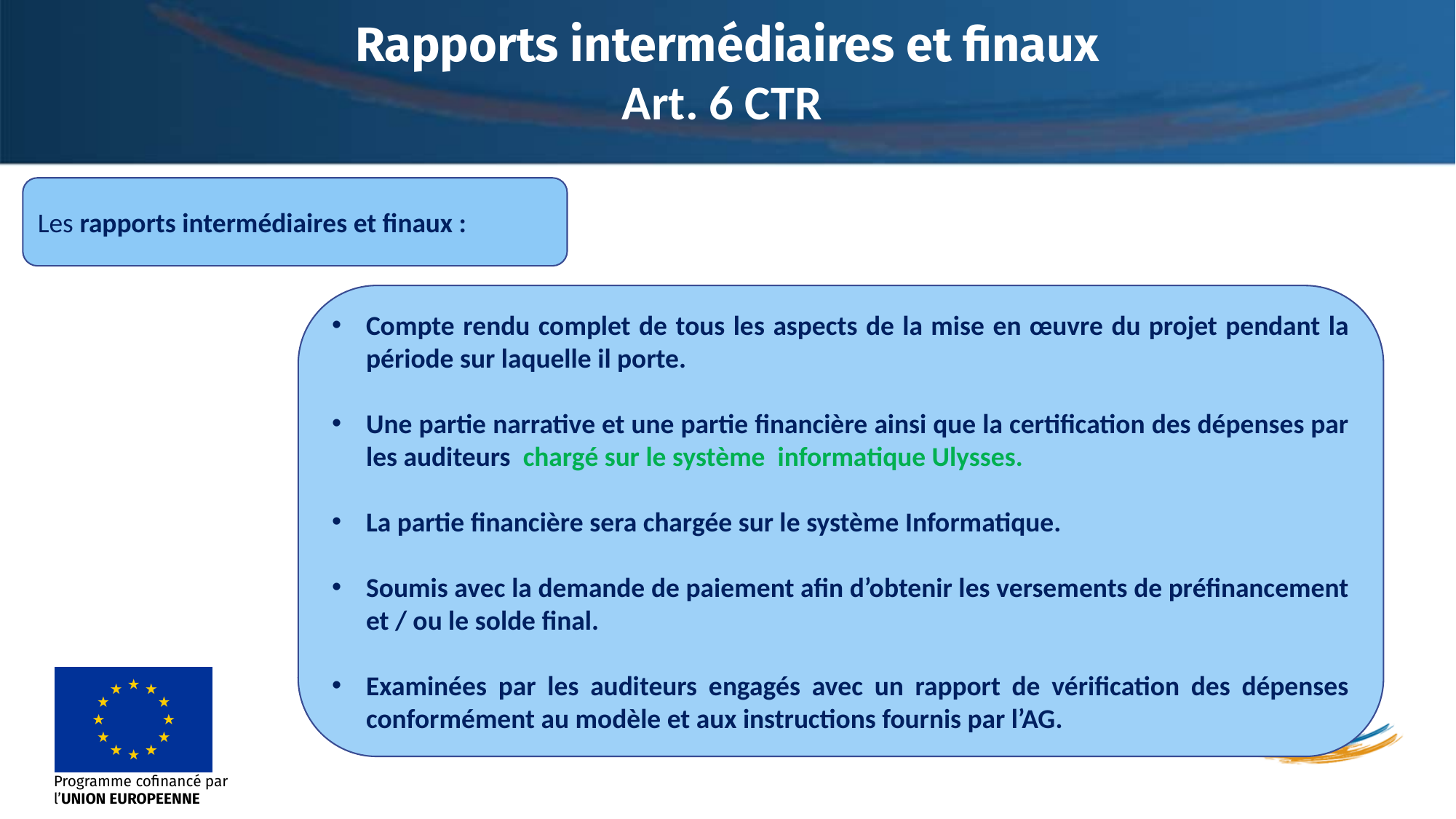

Rapports intermédiaires et finaux
Art. 6 CTR
Les rapports intermédiaires et finaux :
Compte rendu complet de tous les aspects de la mise en œuvre du projet pendant la période sur laquelle il porte.

Une partie narrative et une partie financière ainsi que la certification des dépenses par les auditeurs  chargé sur le système  informatique Ulysses.

La partie financière sera chargée sur le système Informatique.

Soumis avec la demande de paiement afin d’obtenir les versements de préfinancement et / ou le solde final.

Examinées par les auditeurs engagés avec un rapport de vérification des dépenses conformément au modèle et aux instructions fournis par l’AG.